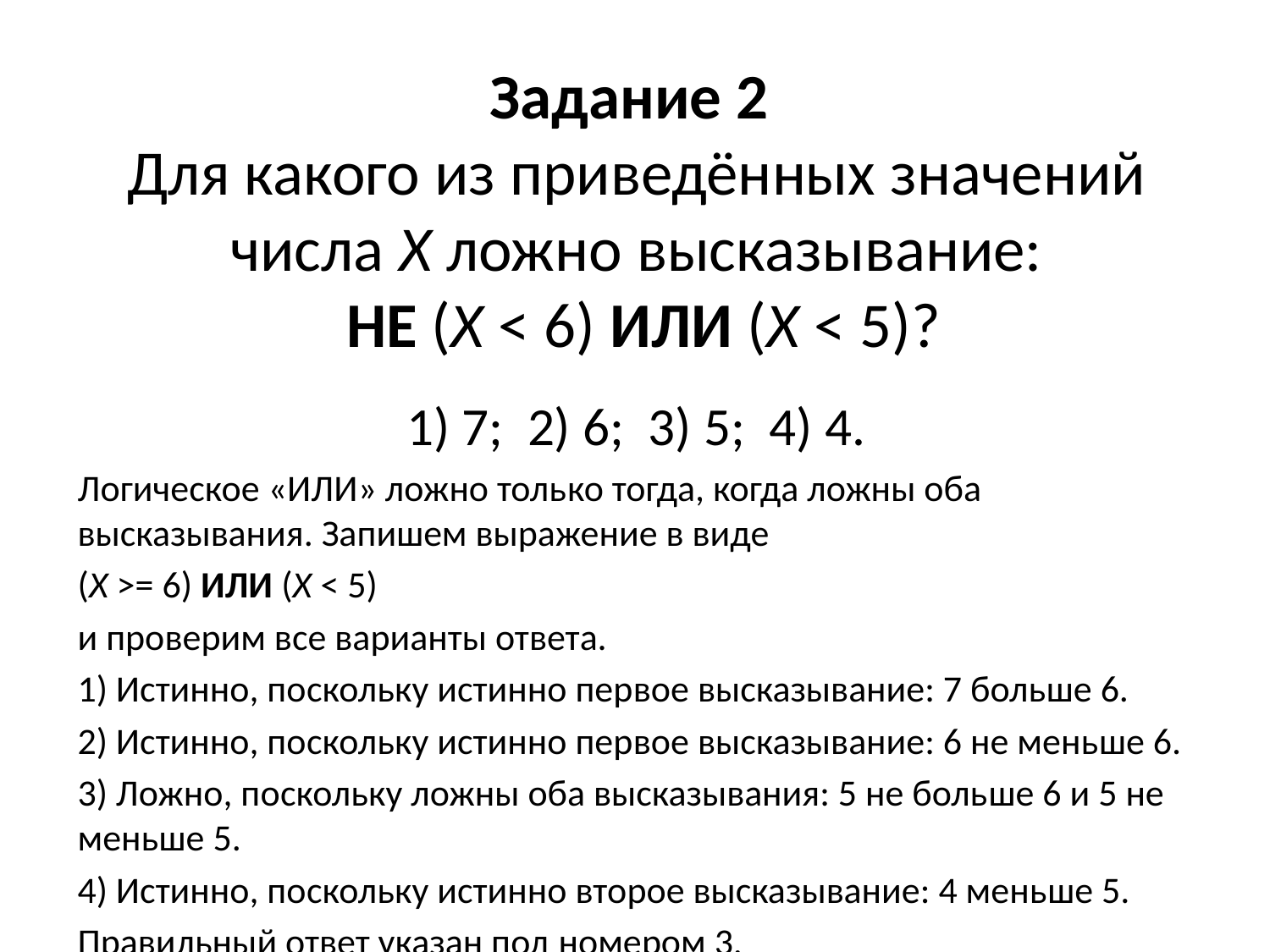

# Задание 2  Для ка­ко­го из приведённых зна­че­ний числа X ложно высказывание:  НЕ (X < 6) ИЛИ (X < 5)?
1) 7;  2) 6;  3) 5;  4) 4.
Логическое «ИЛИ» ложно толь­ко тогда, когда ложны оба высказывания. За­пи­шем выражение в виде
(X >= 6) ИЛИ (X < 5)
и про­ве­рим все ва­ри­ан­ты ответа.
1) Истинно, по­сколь­ку истинно пер­вое высказывание: 7 боль­ше 6.
2) Истинно, по­сколь­ку истинно пер­вое высказывание: 6 не мень­ше 6.
3) Ложно, по­сколь­ку ложны оба высказывания: 5 не боль­ше 6 и 5 не мень­ше 5.
4) Истинно, по­сколь­ку истинно вто­рое высказывание: 4 мень­ше 5.
Правильный ответ указан под номером 3.